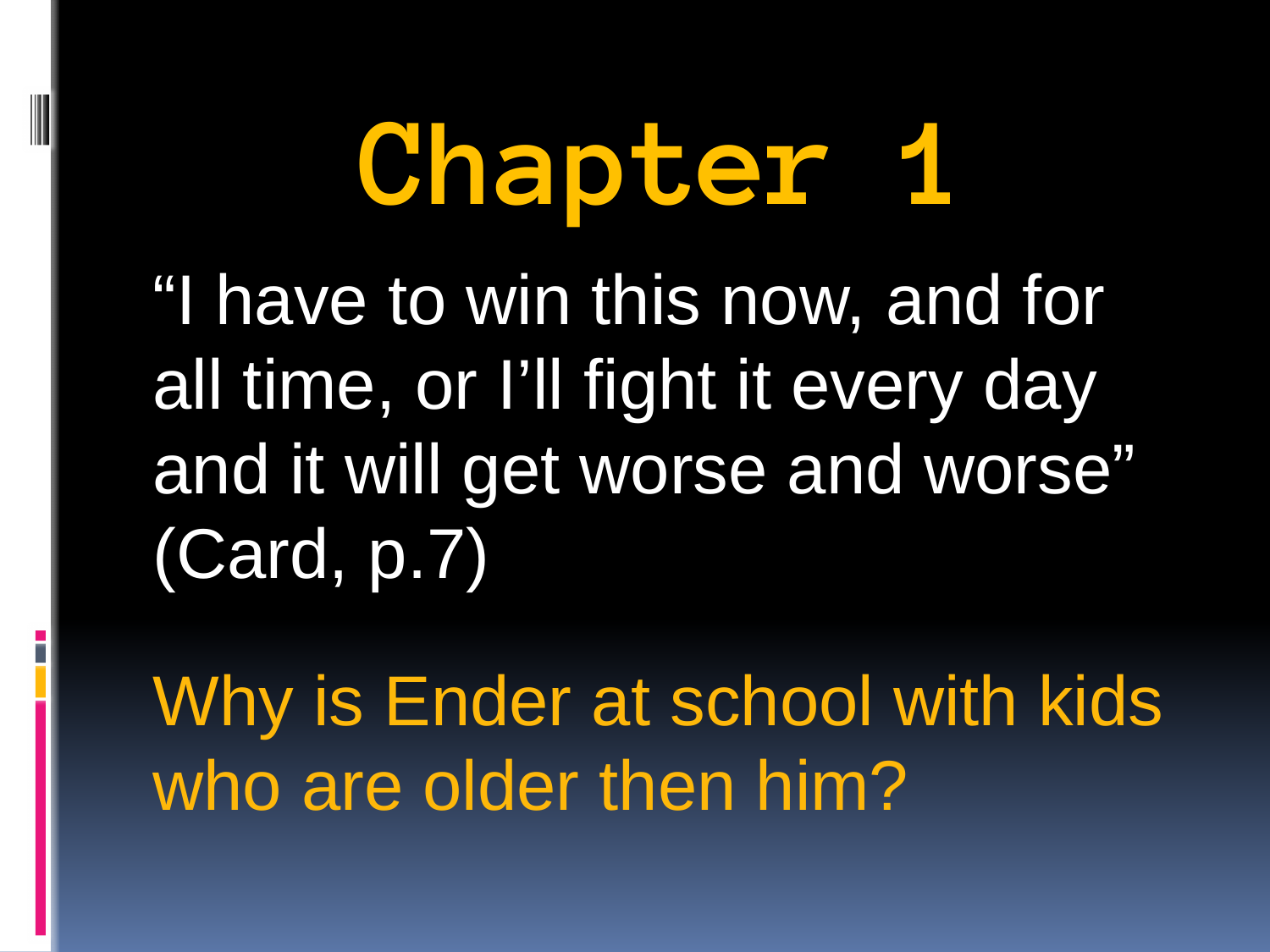

Chapter 1
“I have to win this now, and for all time, or I’ll fight it every day and it will get worse and worse” (Card, p.7)

Why is Ender at school with kids who are older then him?